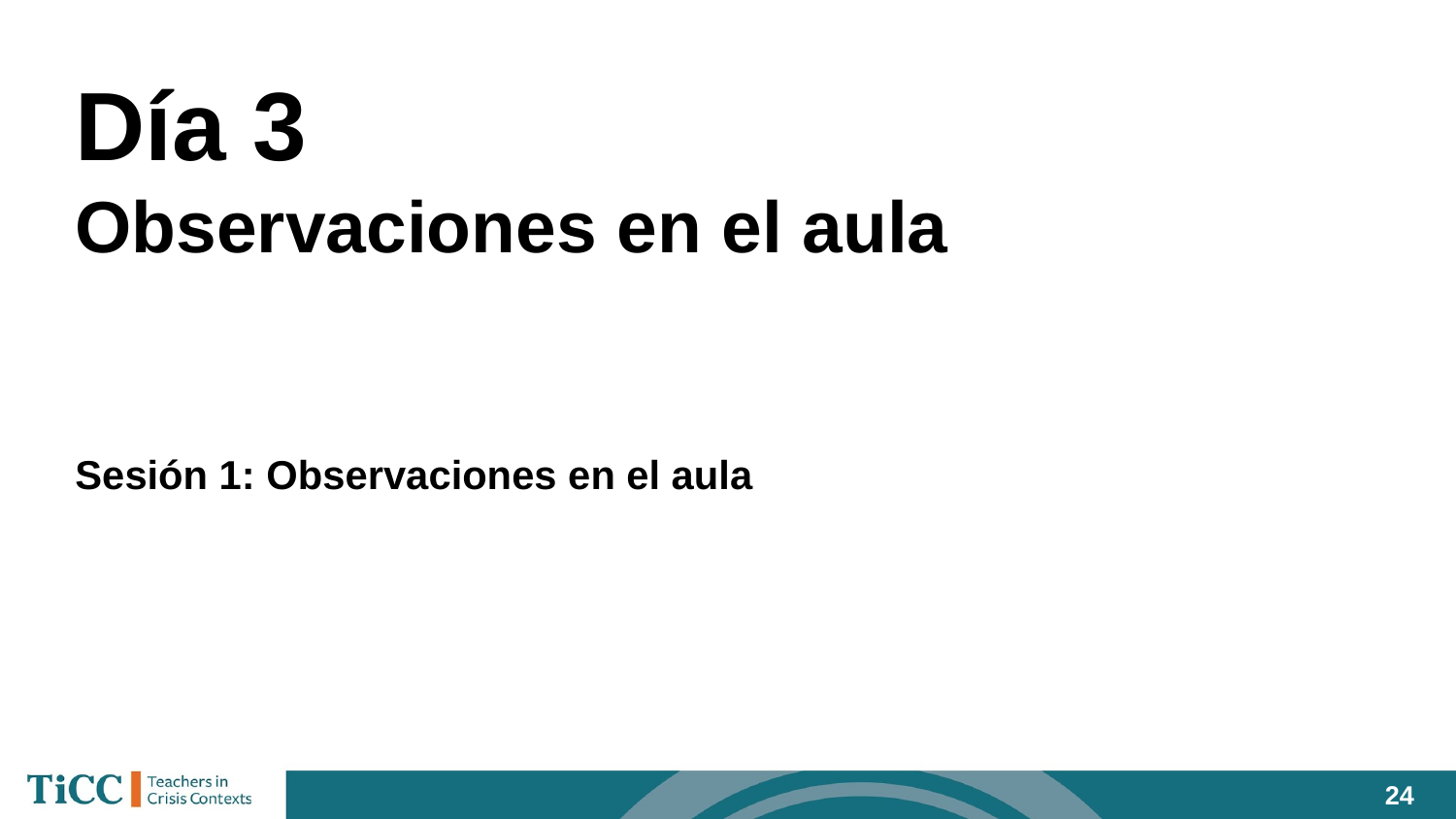

# Día 3
Observaciones en el aula
Sesión 1: Observaciones en el aula
24